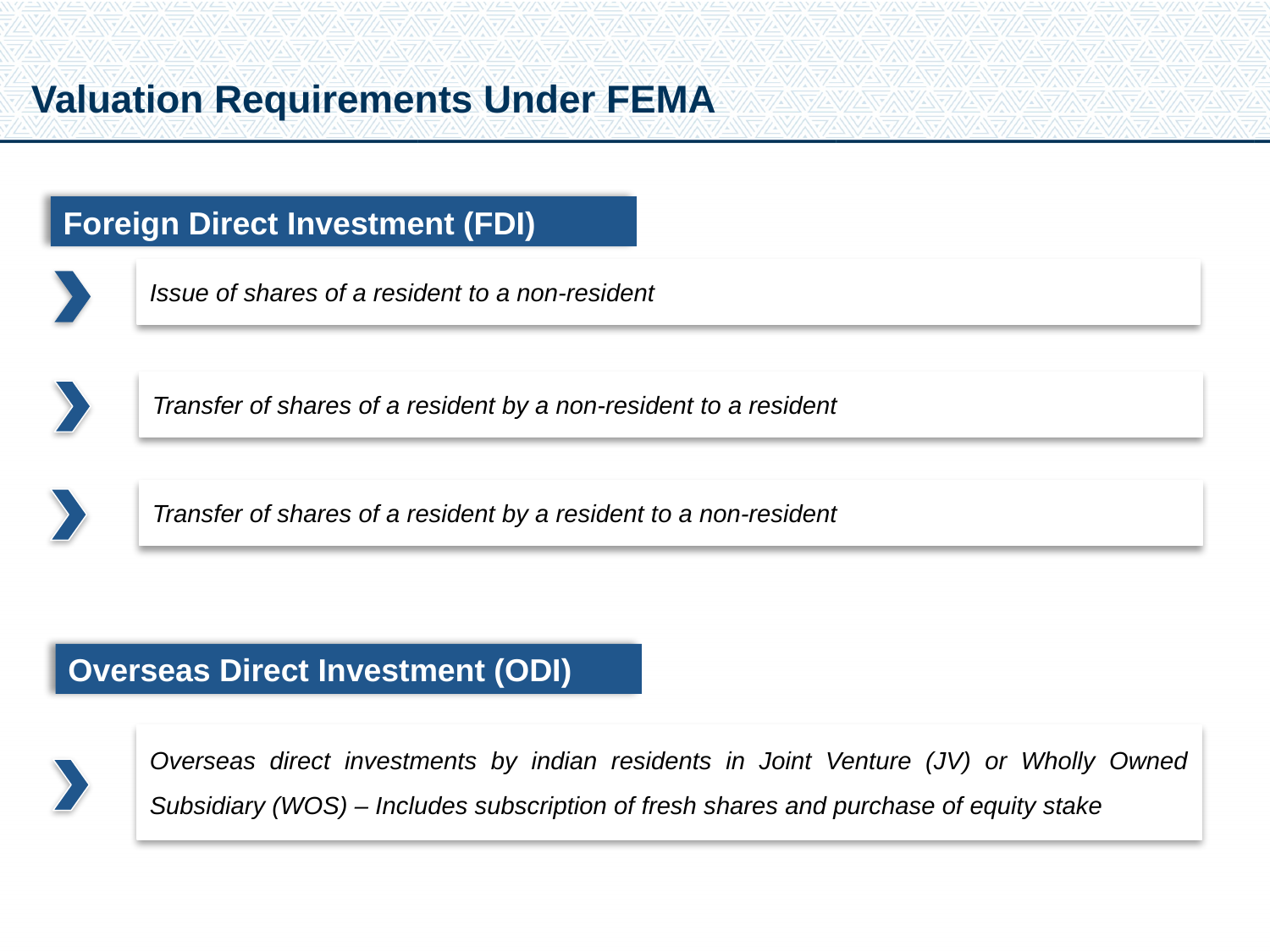

Valuation Requirements Under FEMA
Foreign Direct Investment (FDI)

Issue of shares of a resident to a non-resident

Transfer of shares of a resident by a non-resident to a resident

Transfer of shares of a resident by a resident to a non-resident

Overseas Direct Investment (ODI)

Overseas direct investments by indian residents in Joint Venture (JV) or Wholly Owned Subsidiary (WOS) – Includes subscription of fresh shares and purchase of equity stake